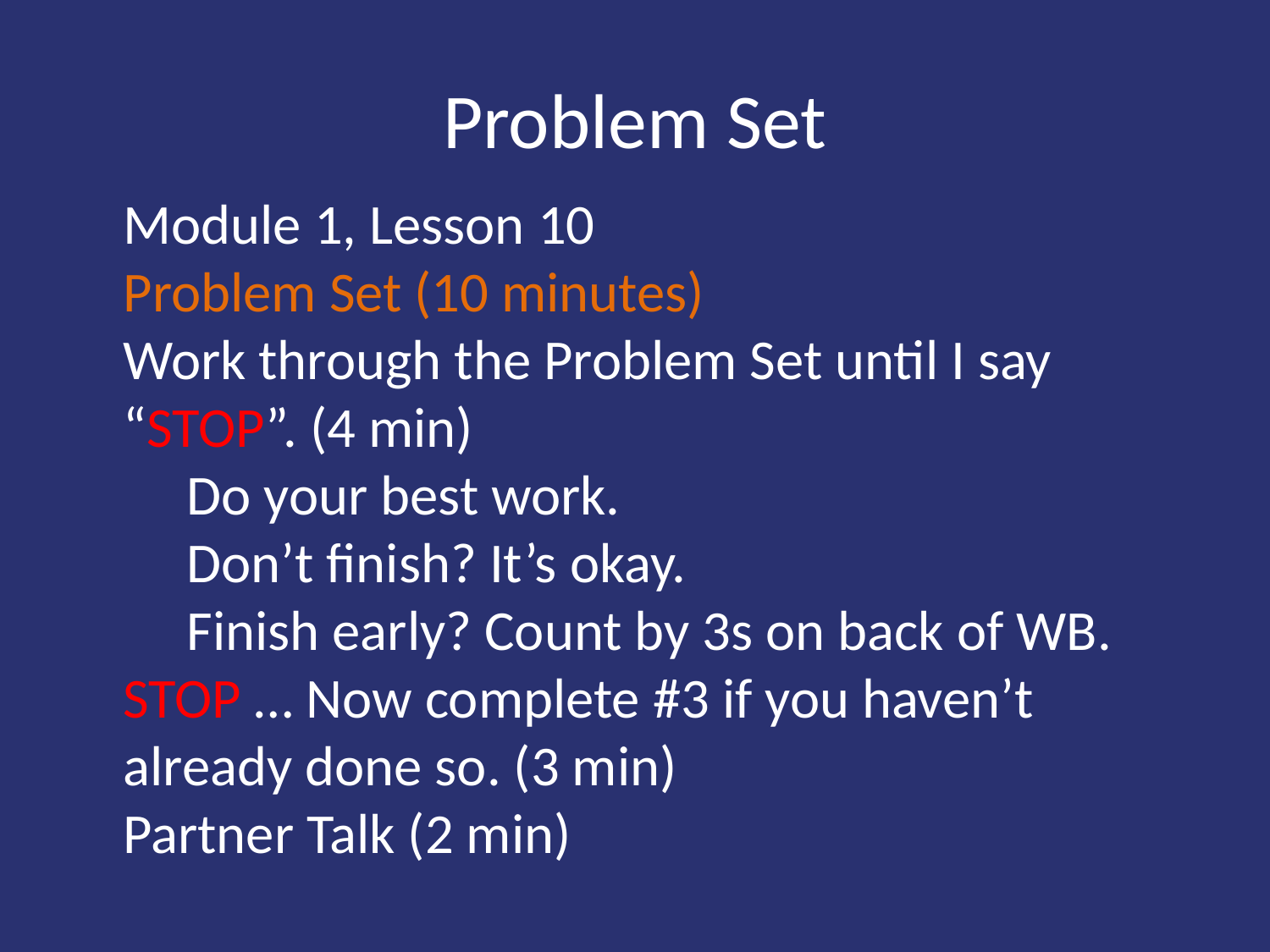

# Problem Set
Module 1, Lesson 10
Problem Set (10 minutes)
Work through the Problem Set until I say “STOP”. (4 min)
Do your best work.
Don’t finish? It’s okay.
Finish early? Count by 3s on back of WB.
STOP … Now complete #3 if you haven’t already done so. (3 min)
Partner Talk (2 min)